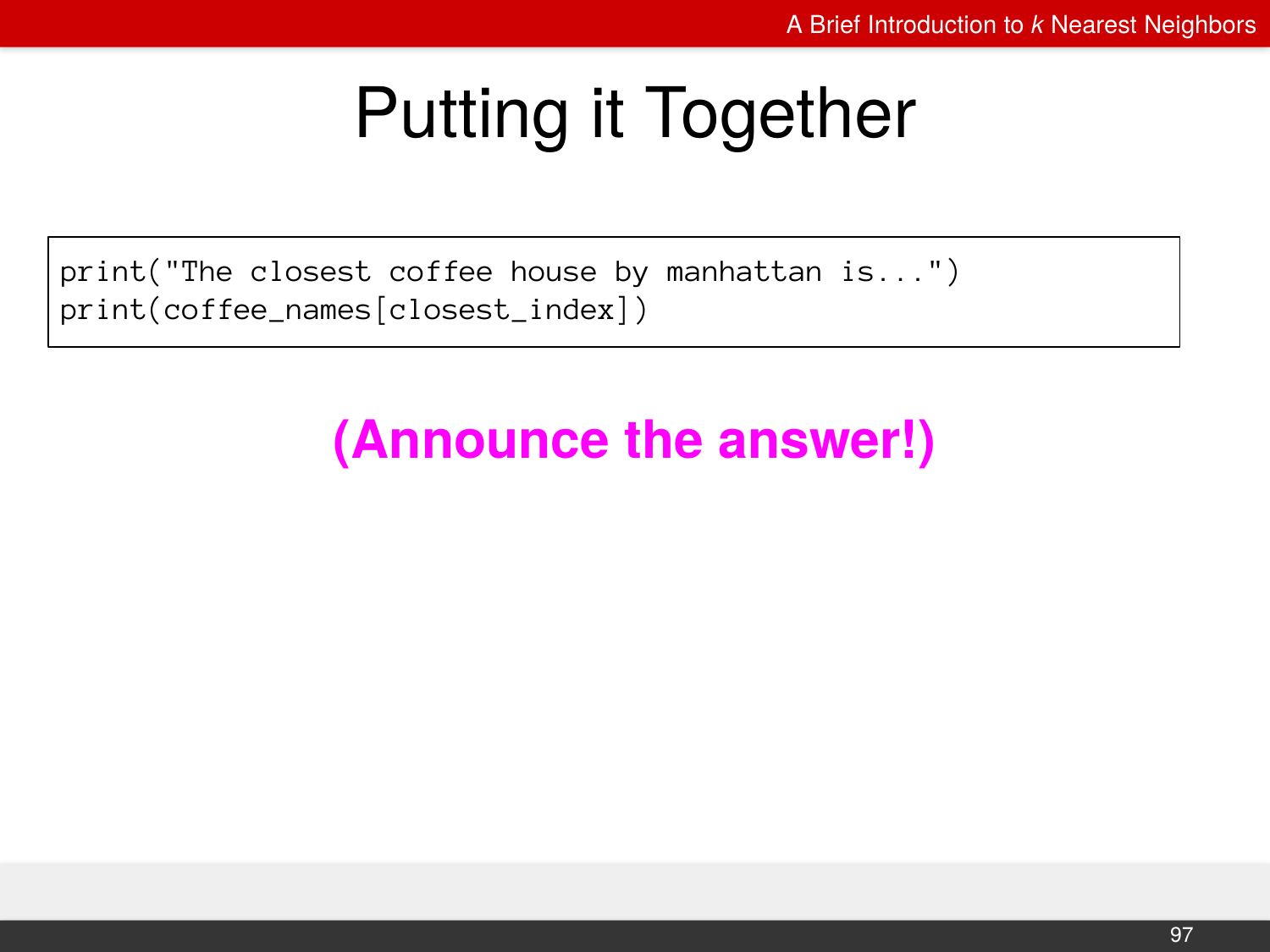

# Putting it Together
print("The closest coffee house by manhattan is...")
print(coffee_names[closest_index])

(Announce the answer!)
97